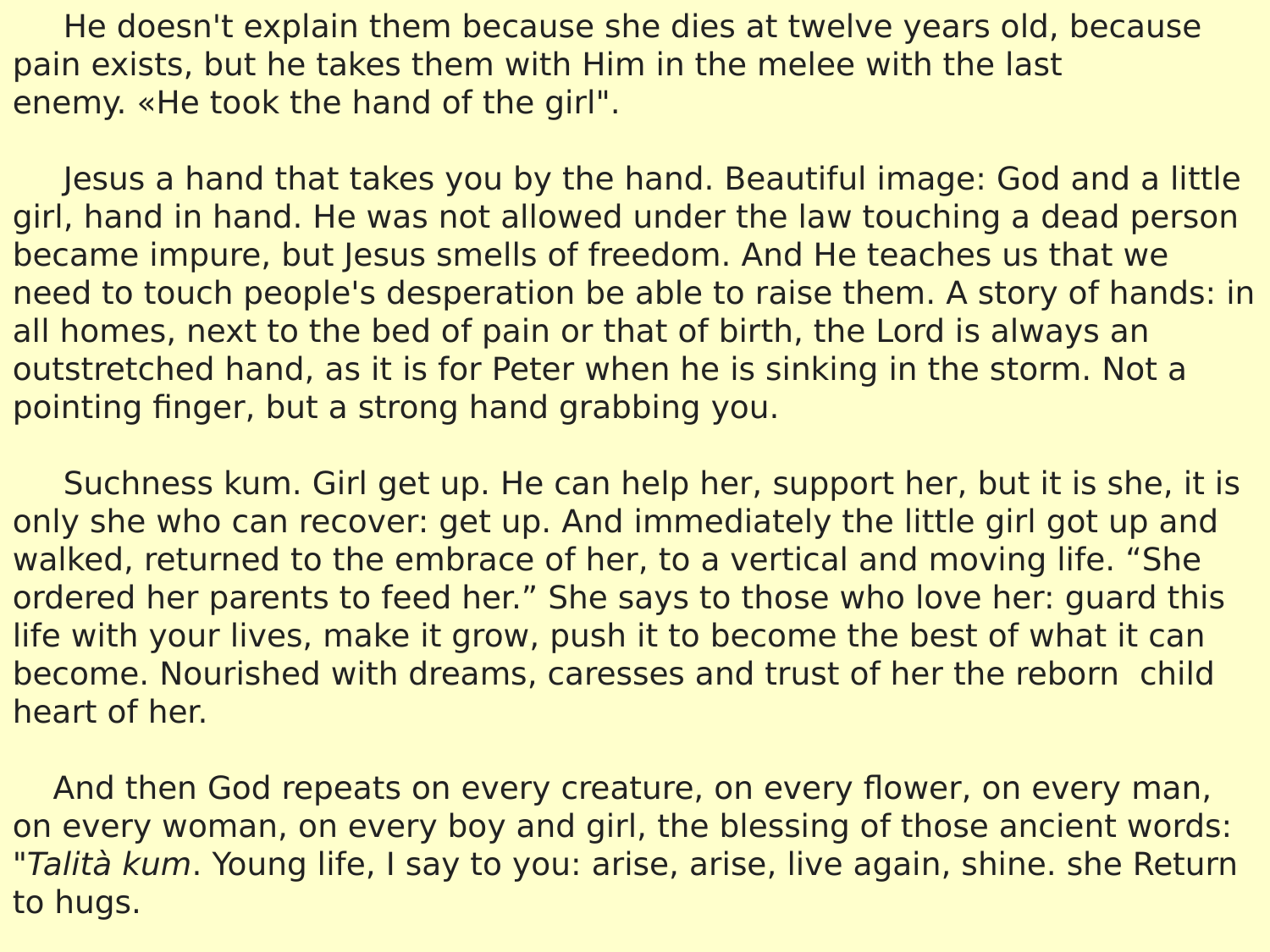

He doesn't explain them because she dies at twelve years old, because pain exists, but he takes them with Him in the melee with the last enemy. «He took the hand of the girl".

     Jesus a hand that takes you by the hand. Beautiful image: God and a little girl, hand in hand. He was not allowed under the law touching a dead person became impure, but Jesus smells of freedom. And He teaches us that we need to touch people's desperation be able to raise them. A story of hands: in all homes, next to the bed of pain or that of birth, the Lord is always an outstretched hand, as it is for Peter when he is sinking in the storm. Not a pointing finger, but a strong hand grabbing you.

     Suchness kum. Girl get up. He can help her, support her, but it is she, it is only she who can recover: get up. And immediately the little girl got up and walked, returned to the embrace of her, to a vertical and moving life. “She ordered her parents to feed her.” She says to those who love her: guard this life with your lives, make it grow, push it to become the best of what it can become. Nourished with dreams, caresses and trust of her the reborn  child heart of her.

    And then God repeats on every creature, on every flower, on every man, on every woman, on every boy and girl, the blessing of those ancient words: "Talità kum. Young life, I say to you: arise, arise, live again, shine. she Return to hugs.